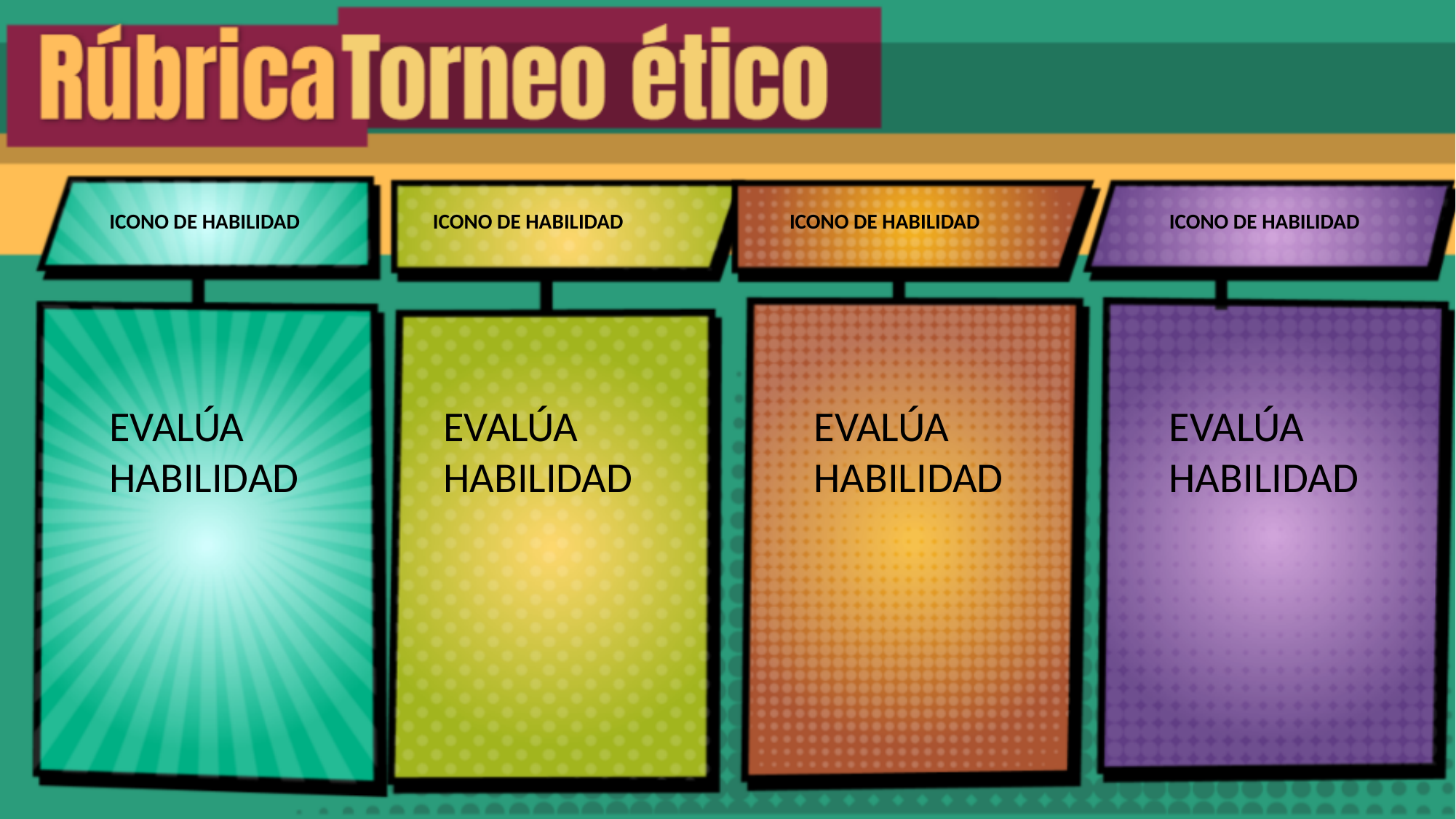

ICONO DE HABILIDAD
ICONO DE HABILIDAD
ICONO DE HABILIDAD
ICONO DE HABILIDAD
EVALÚA
HABILIDAD
EVALÚA
HABILIDAD
EVALÚA
HABILIDAD
EVALÚA
HABILIDAD